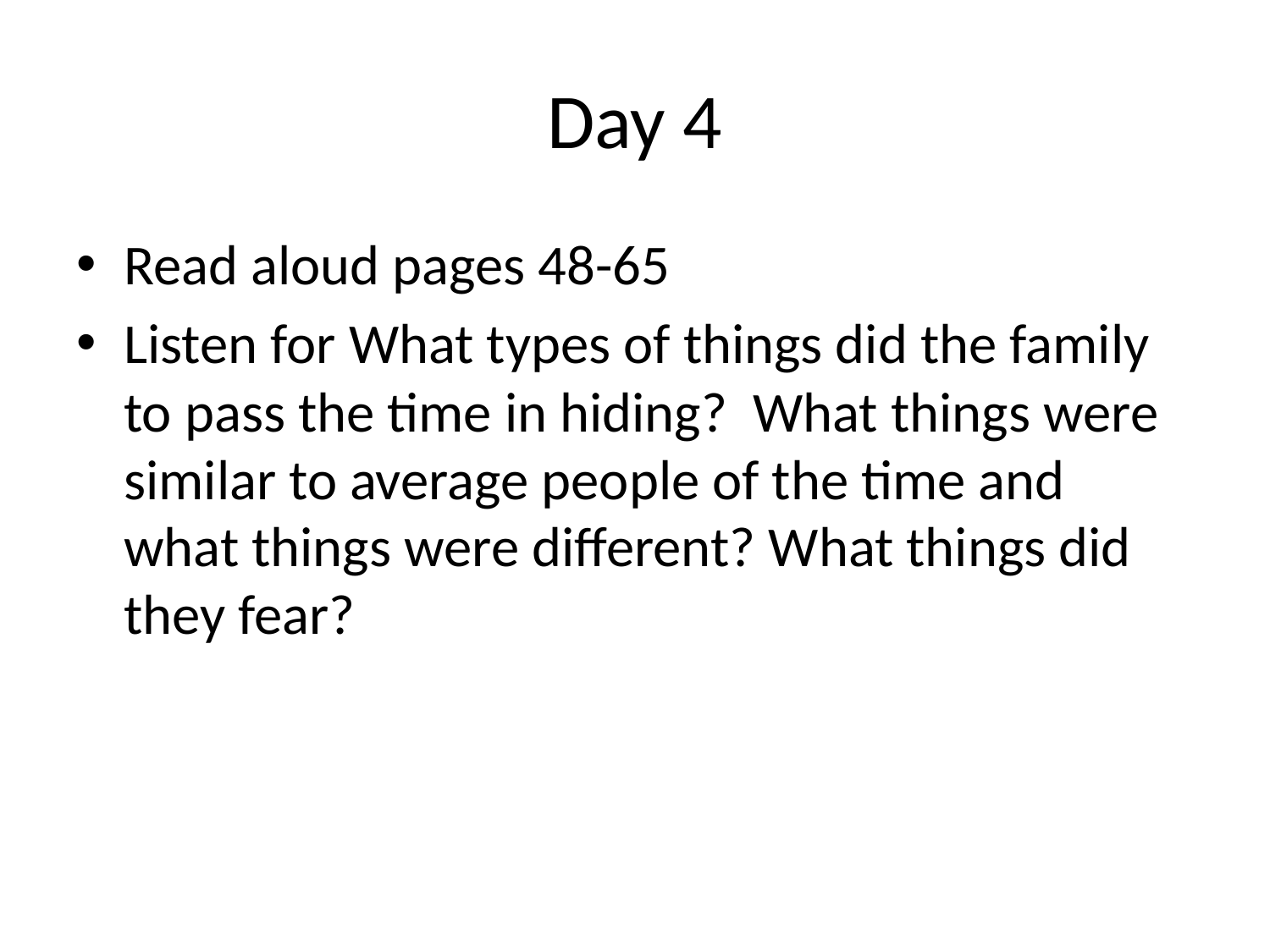

# Day 4
Read aloud pages 48-65
Listen for What types of things did the family to pass the time in hiding?  What things were similar to average people of the time and what things were different? What things did they fear?